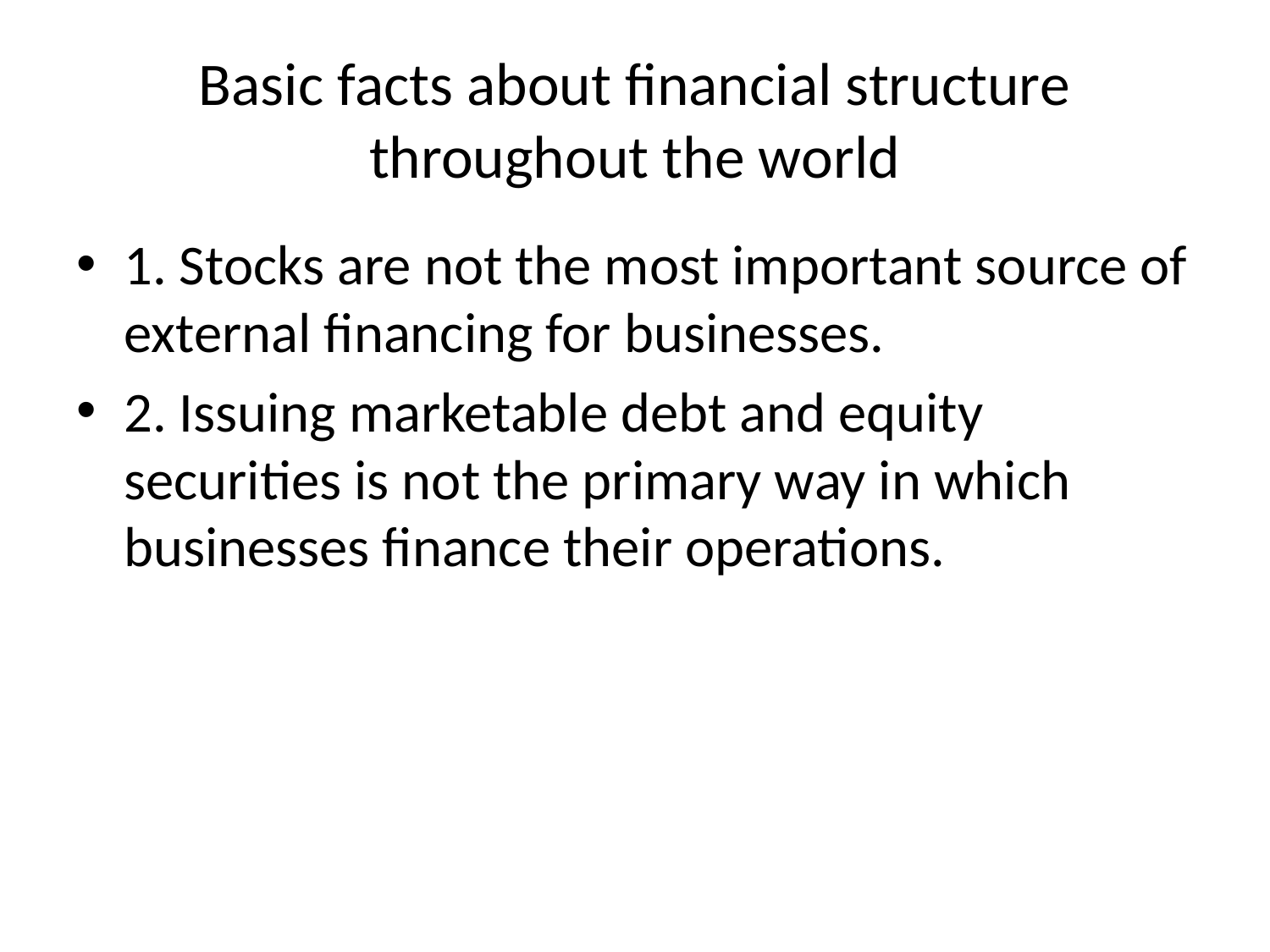

# Basic facts about financial structure throughout the world
1. Stocks are not the most important source of external financing for businesses.
2. Issuing marketable debt and equity securities is not the primary way in which businesses finance their operations.